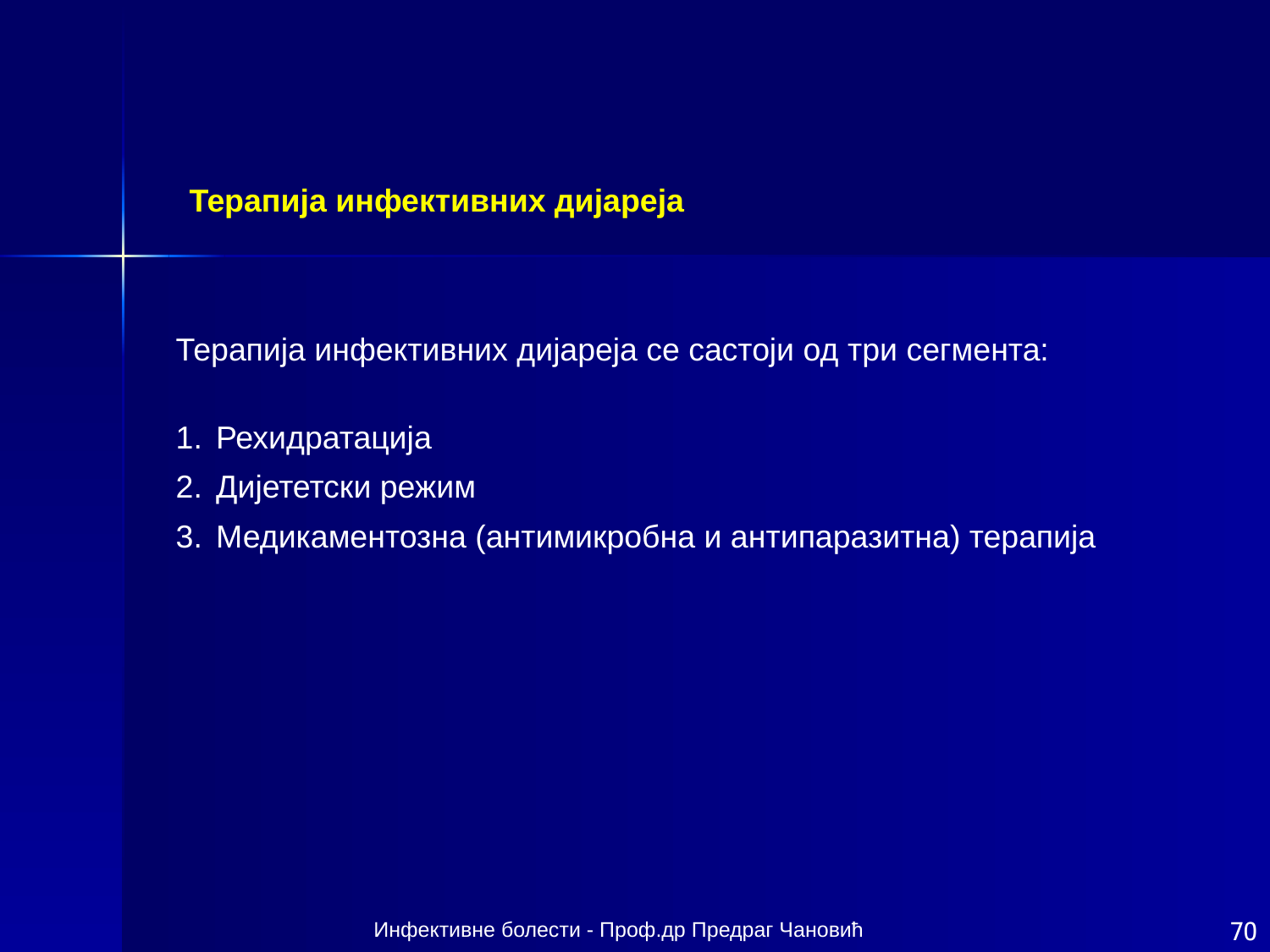

Терапија инфективних дијареја
Терапија инфективних дијареја се састоји од три сегмента:

Рехидратација
Дијететски режим
Медикаментозна (антимикробна и антипаразитна) терапија
Инфективне болести - Проф.др Предраг Чановић
70